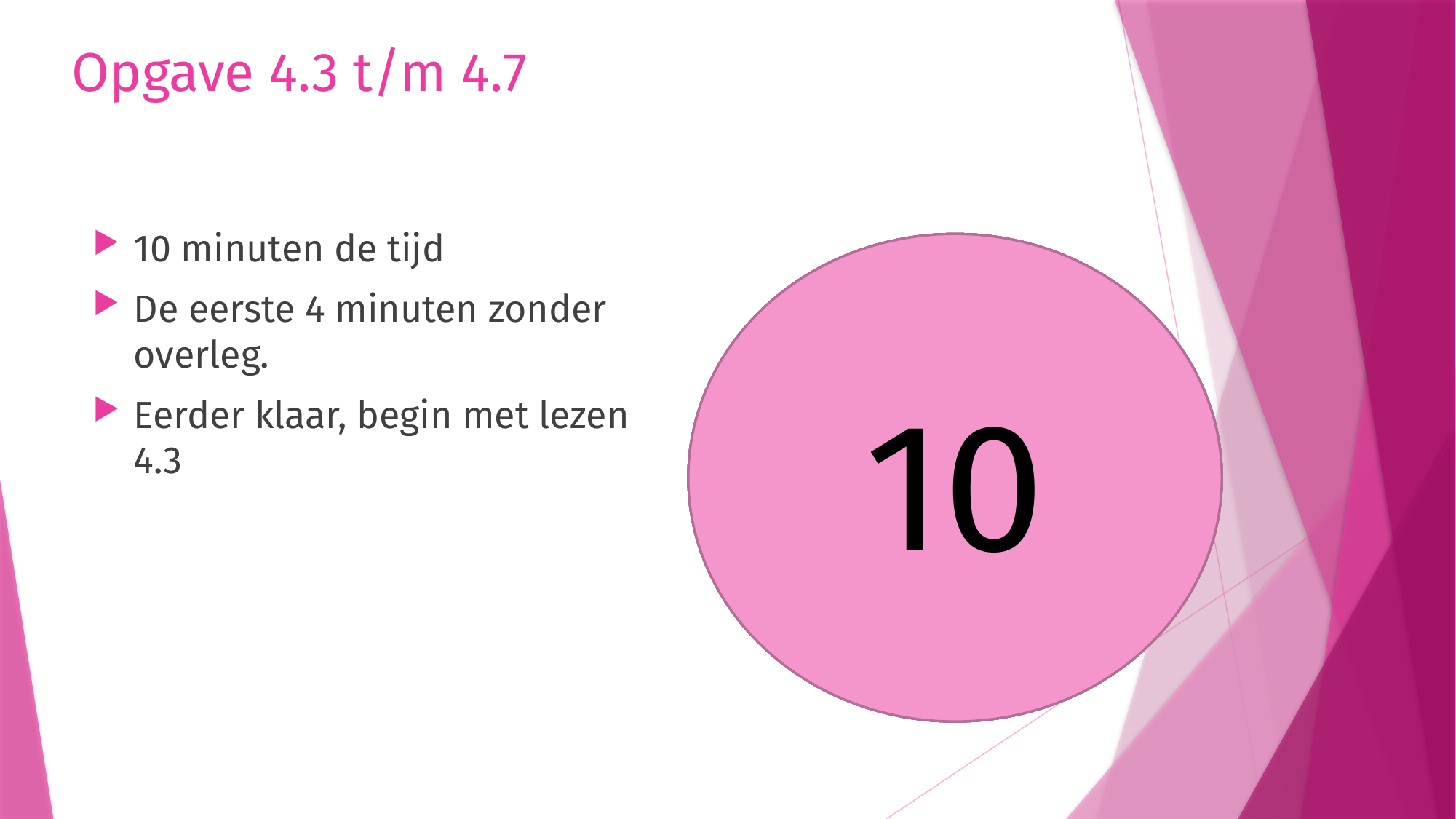

# Opgave 4.3 t/m 4.7
10 minuten de tijd
De eerste 4 minuten zonder overleg.
Eerder klaar, begin met lezen 4.3
10
8
9
5
6
7
4
3
1
2